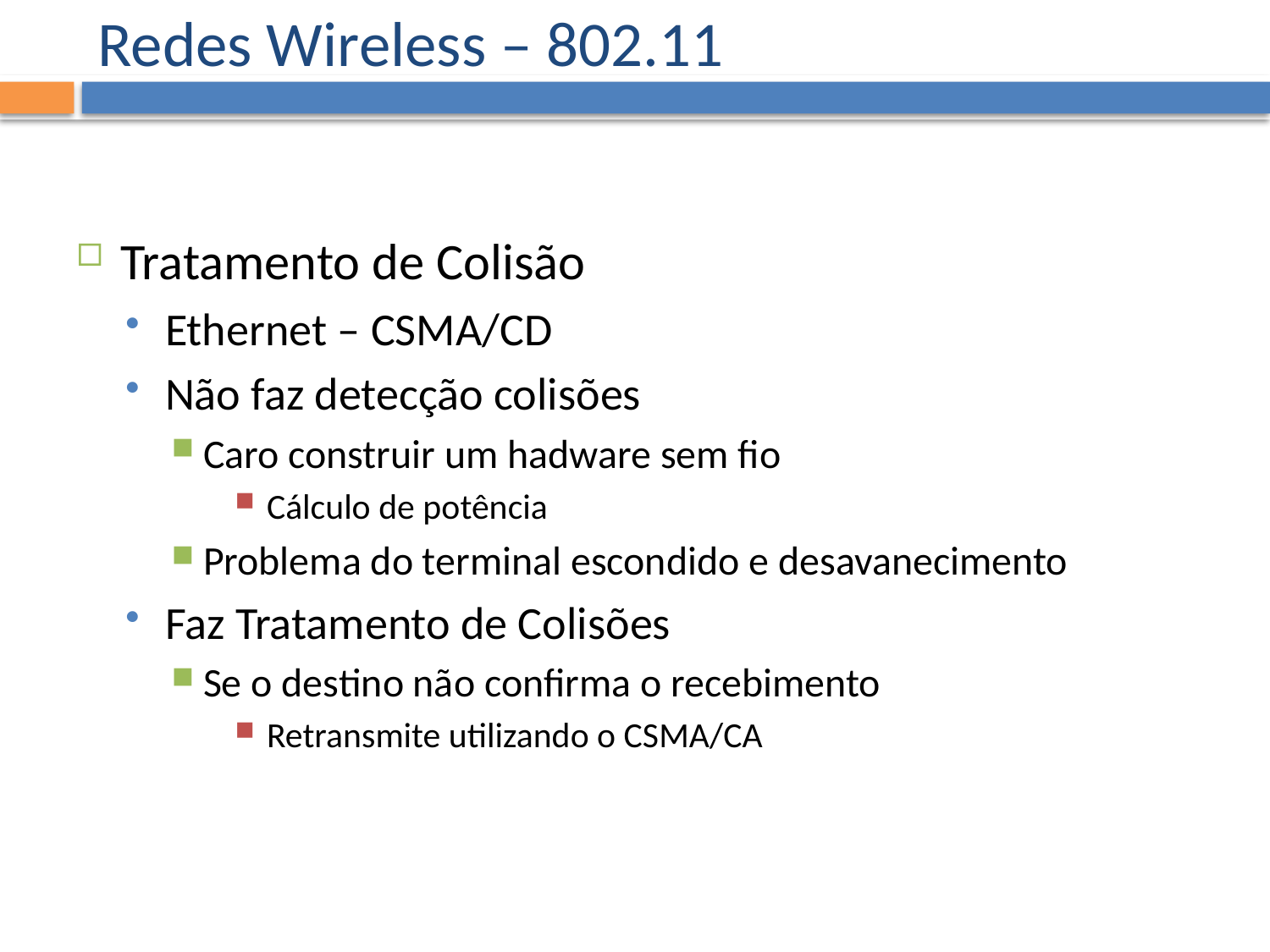

# Redes Wireless – 802.11
Tratamento de Colisão
Ethernet – CSMA/CD
Não faz detecção colisões
Caro construir um hadware sem fio
Cálculo de potência
Problema do terminal escondido e desavanecimento
Faz Tratamento de Colisões
Se o destino não confirma o recebimento
Retransmite utilizando o CSMA/CA